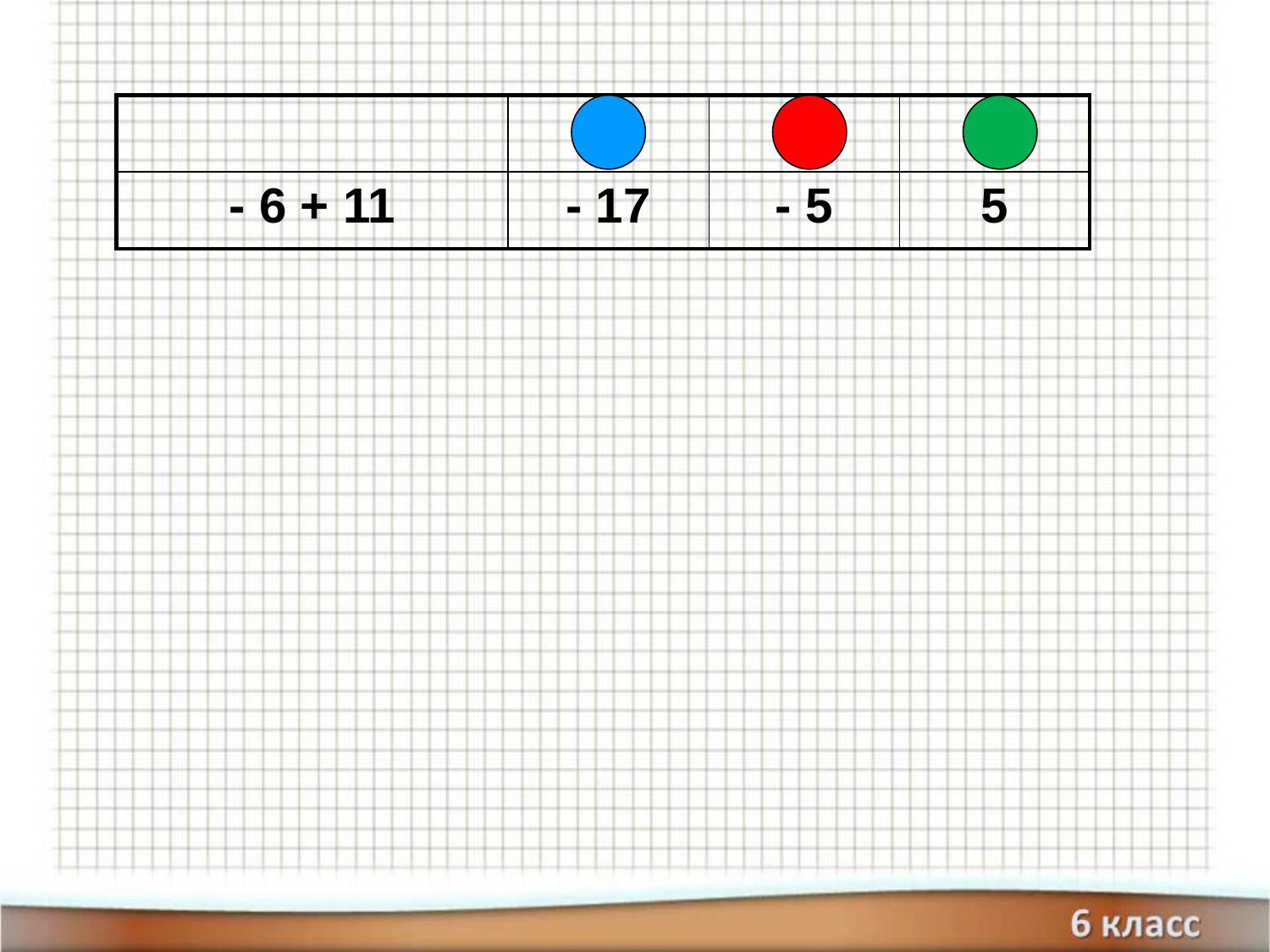

|  |  |  |  |
| --- | --- | --- | --- |
| - 6 + 11 | - 17 | - 5 | 5 |